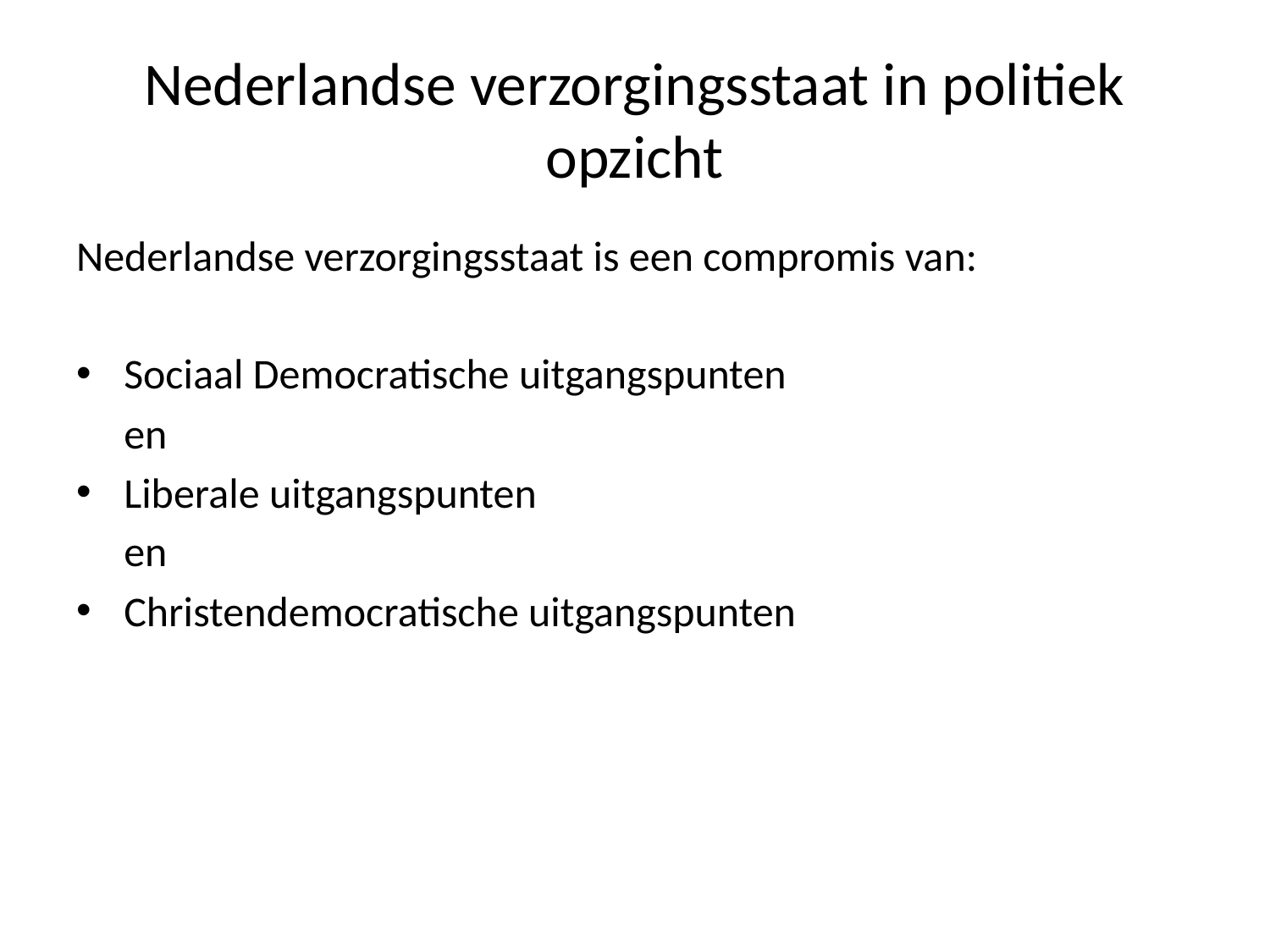

# Nederlandse verzorgingsstaat in politiek opzicht
Nederlandse verzorgingsstaat is een compromis van:

Sociaal Democratische uitgangspunten
     en
Liberale uitgangspunten
     en
Christendemocratische uitgangspunten